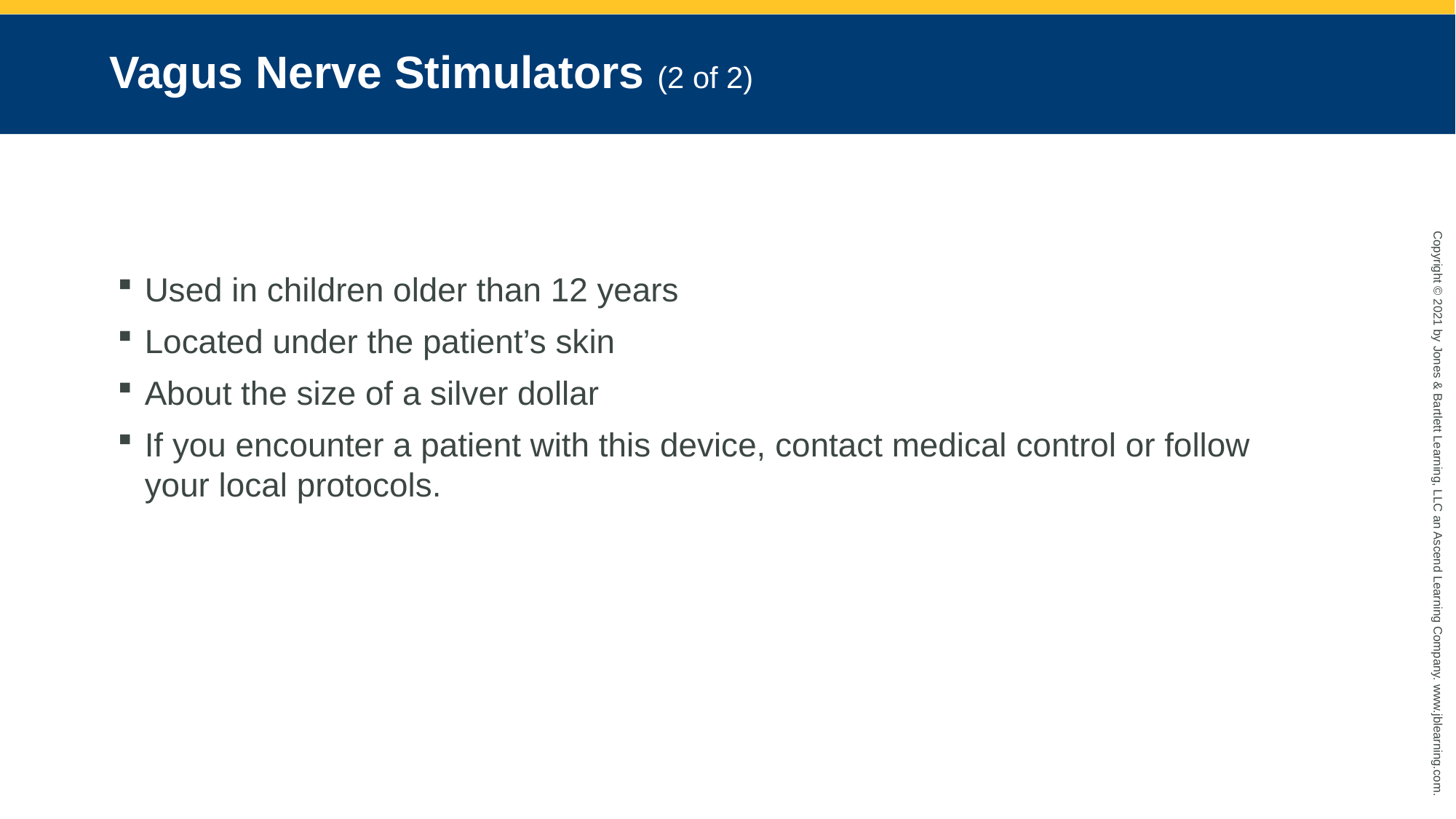

# Vagus Nerve Stimulators (2 of 2)
Used in children older than 12 years
Located under the patient’s skin
About the size of a silver dollar
If you encounter a patient with this device, contact medical control or follow your local protocols.